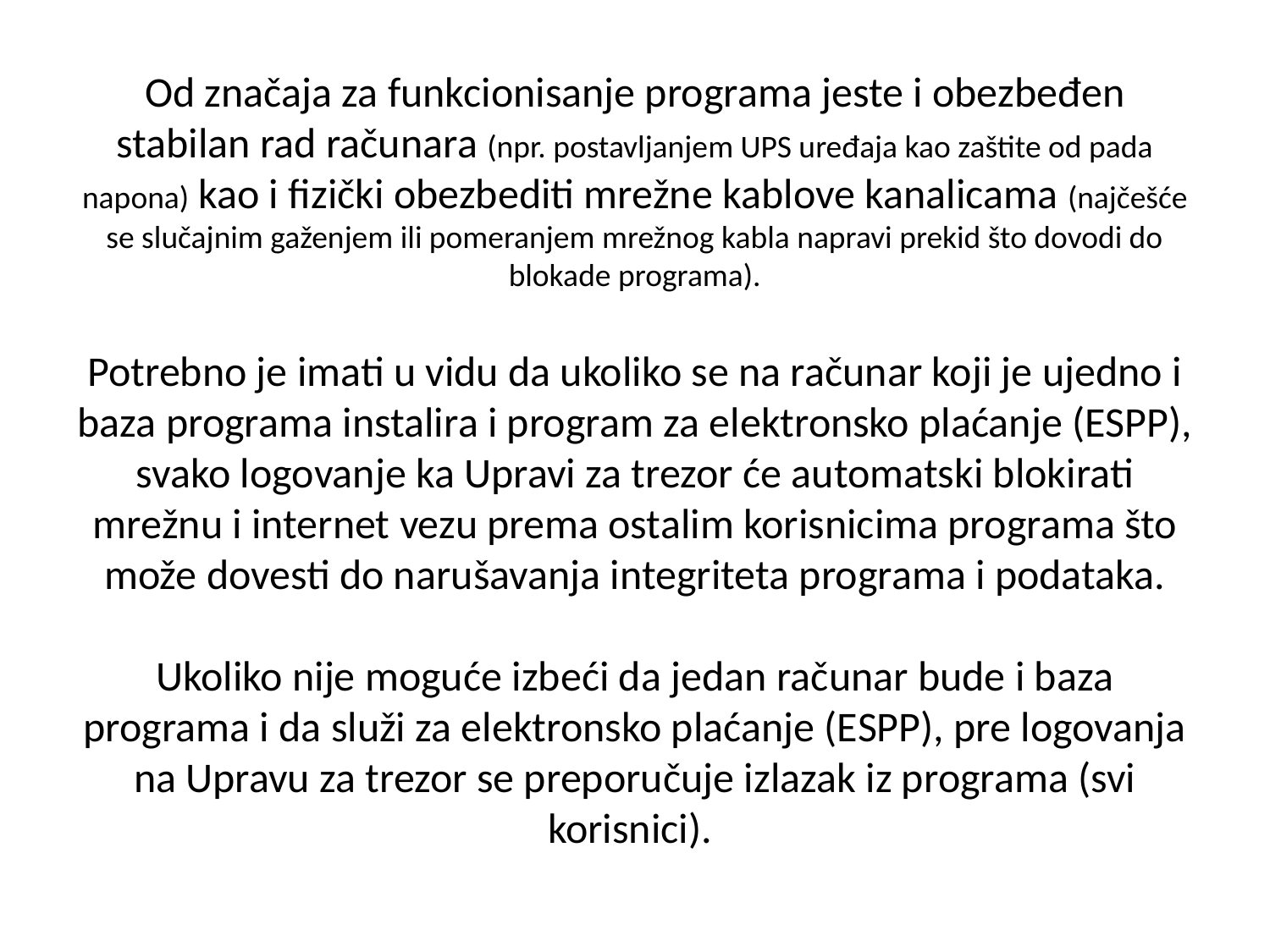

# Od značaja za funkcionisanje programa jeste i obezbeđen stabilan rad računara (npr. postavljanjem UPS uređaja kao zaštite od pada napona) kao i fizički obezbediti mrežne kablove kanalicama (najčešće se slučajnim gaženjem ili pomeranjem mrežnog kabla napravi prekid što dovodi do blokade programa). Potrebno je imati u vidu da ukoliko se na računar koji je ujedno i baza programa instalira i program za elektronsko plaćanje (ESPP), svako logovanje ka Upravi za trezor će automatski blokirati mrežnu i internet vezu prema ostalim korisnicima programa što može dovesti do narušavanja integriteta programa i podataka. Ukoliko nije moguće izbeći da jedan računar bude i baza programa i da služi za elektronsko plaćanje (ESPP), pre logovanja na Upravu za trezor se preporučuje izlazak iz programa (svi korisnici).